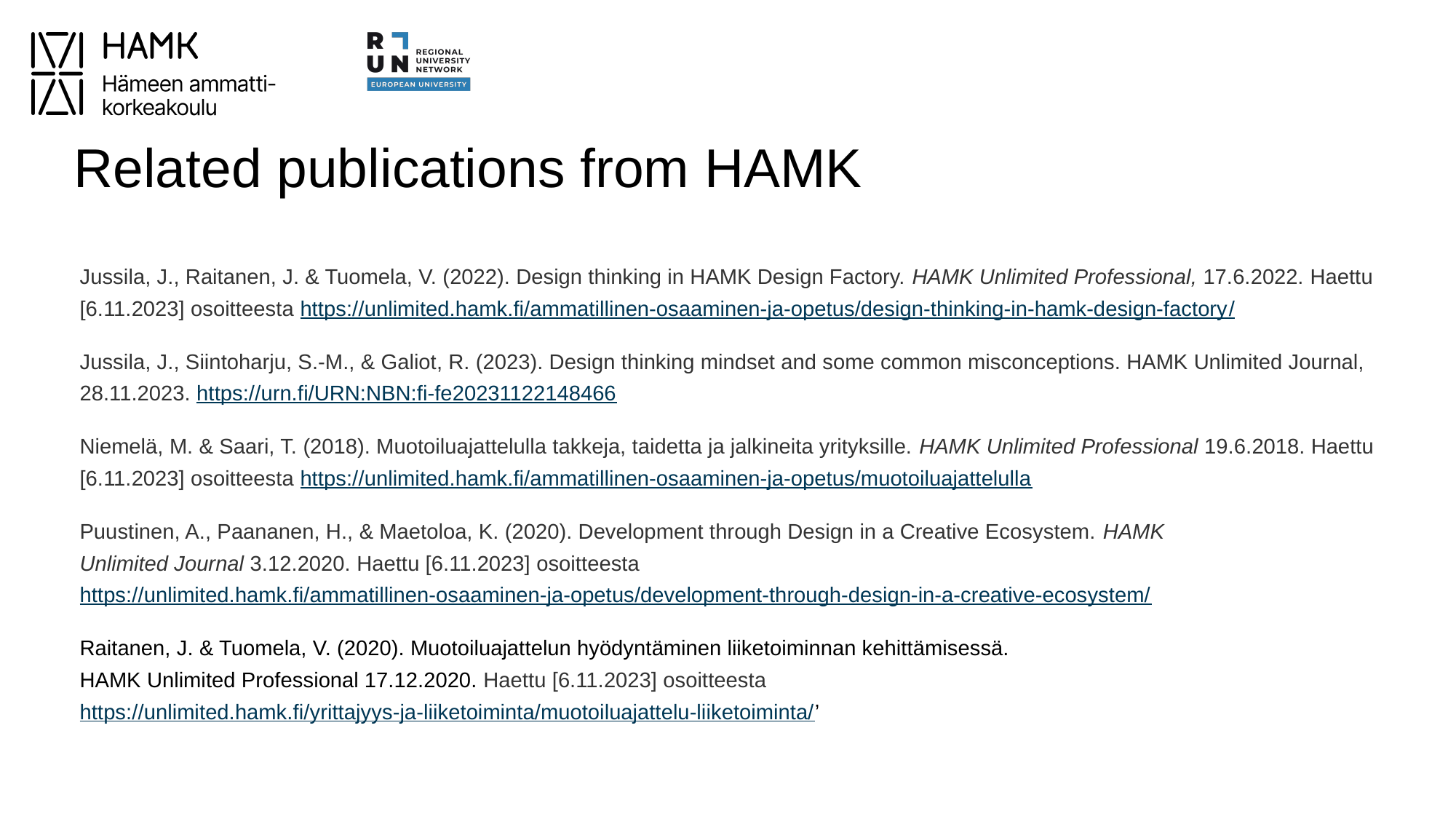

# Related publications from HAMK

Jussila, J., Raitanen, J. & Tuomela, V. (2022). Design thinking in HAMK Design Factory. HAMK Unlimited Professional, 17.6.2022. Haettu [6.11.2023] osoitteesta https://unlimited.hamk.fi/ammatillinen-osaaminen-ja-opetus/design-thinking-in-hamk-design-factory/
Jussila, J., Siintoharju, S.-M., & Galiot, R. (2023). Design thinking mindset and some common misconceptions. HAMK Unlimited Journal, 28.11.2023. https://urn.fi/URN:NBN:fi-fe20231122148466
Niemelä, M. & Saari, T. (2018). Muotoiluajattelulla takkeja, taidetta ja jalkineita yrityksille. HAMK Unlimited Professional 19.6.2018. Haettu [6.11.2023] osoitteesta https://unlimited.hamk.fi/ammatillinen-osaaminen-ja-opetus/muotoiluajattelulla
Puustinen, A., Paananen, H., & Maetoloa, K. (2020). Development through Design in a Creative Ecosystem. HAMK Unlimited Journal 3.12.2020. Haettu [6.11.2023] osoitteesta https://unlimited.hamk.fi/ammatillinen-osaaminen-ja-opetus/development-through-design-in-a-creative-ecosystem/
Raitanen, J. & Tuomela, V. (2020). Muotoiluajattelun hyödyntäminen liiketoiminnan kehittämisessä. HAMK Unlimited Professional 17.12.2020. Haettu [6.11.2023] osoitteesta https://unlimited.hamk.fi/yrittajyys-ja-liiketoiminta/muotoiluajattelu-liiketoiminta/’